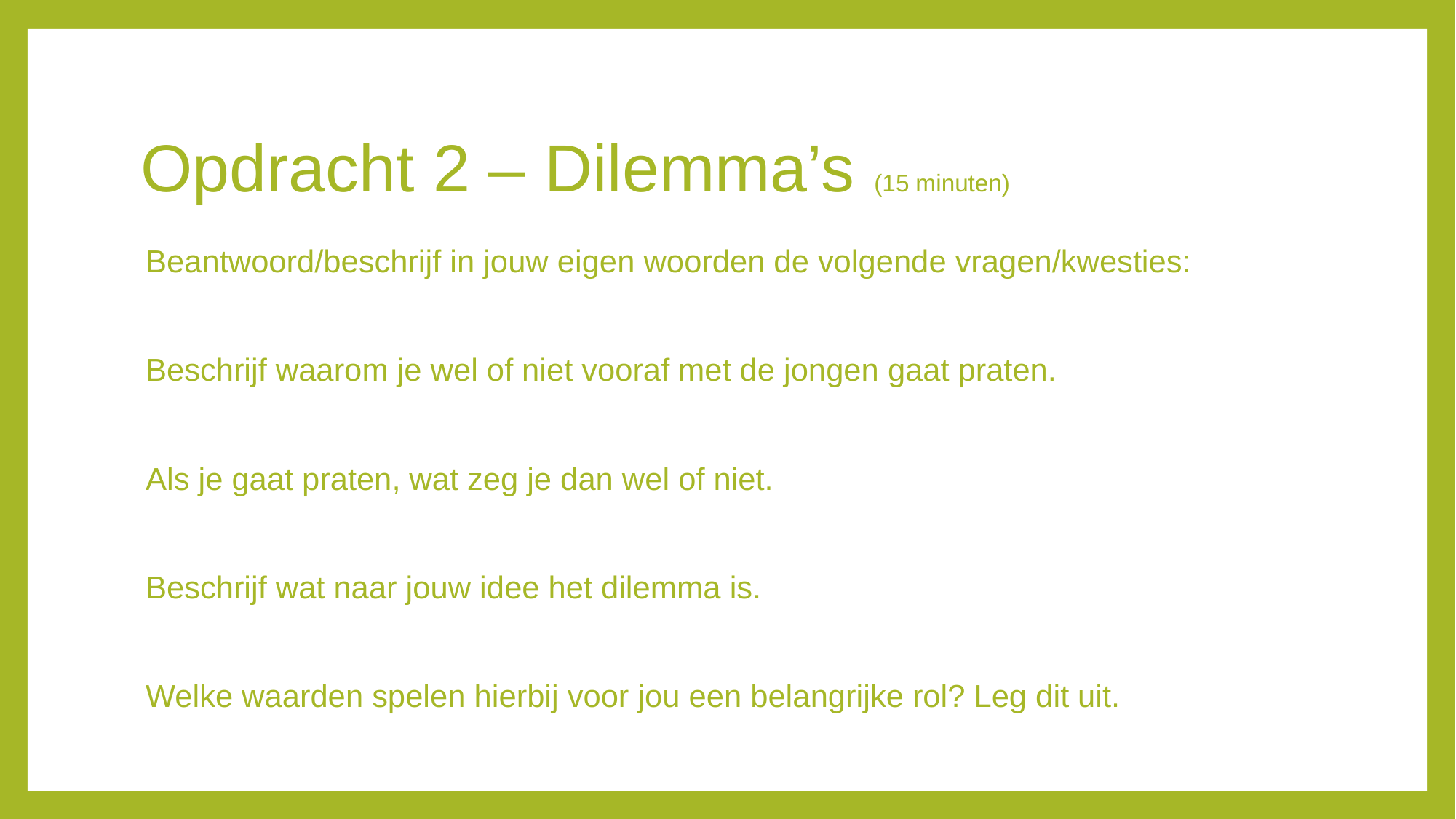

# Opdracht 2 – Dilemma’s (15 minuten)
Beantwoord/beschrijf in jouw eigen woorden de volgende vragen/kwesties:

Beschrijf waarom je wel of niet vooraf met de jongen gaat praten.

Als je gaat praten, wat zeg je dan wel of niet.

Beschrijf wat naar jouw idee het dilemma is.

Welke waarden spelen hierbij voor jou een belangrijke rol? Leg dit uit.